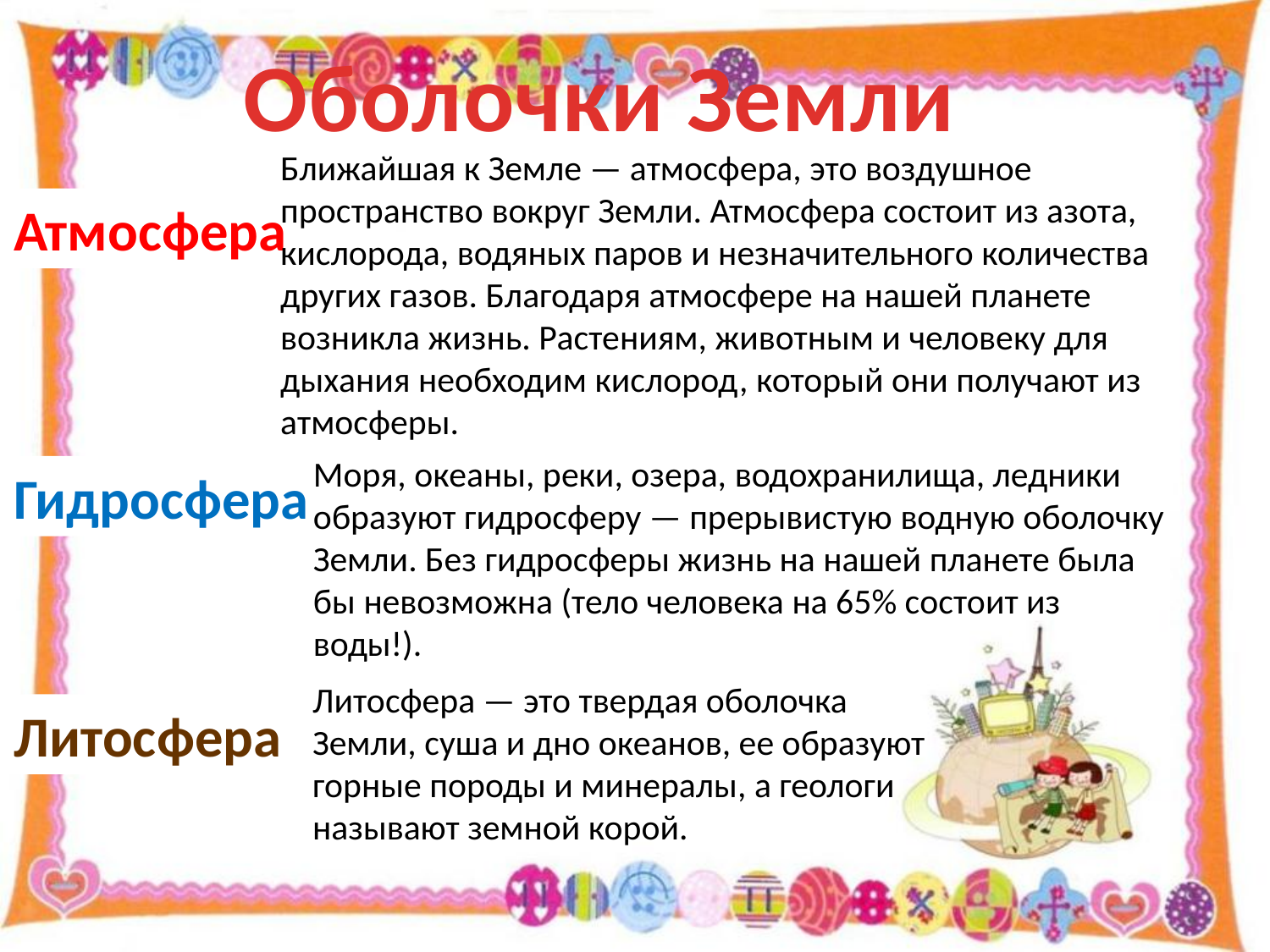

Оболочки Земли
Ближайшая к Земле — атмосфера, это воздушное пространство вокруг Земли. Атмосфера состоит из азота, кислорода, водяных паров и незначительного количества других газов. Благодаря атмосфере на нашей планете возникла жизнь. Растениям, животным и человеку для дыхания необходим кислород, который они получают из атмосферы.
Атмосфера
Моря, океаны, реки, озера, водохранилища, ледники образуют гидросферу — прерывистую водную оболочку Земли. Без гидросферы жизнь на нашей планете была бы невозможна (тело человека на 65% состоит из воды!).
Гидросфера
Литосфера — это твердая оболочка Земли, суша и дно океанов, ее образуют горные породы и минералы, а геологи называют земной корой.
Литосфера